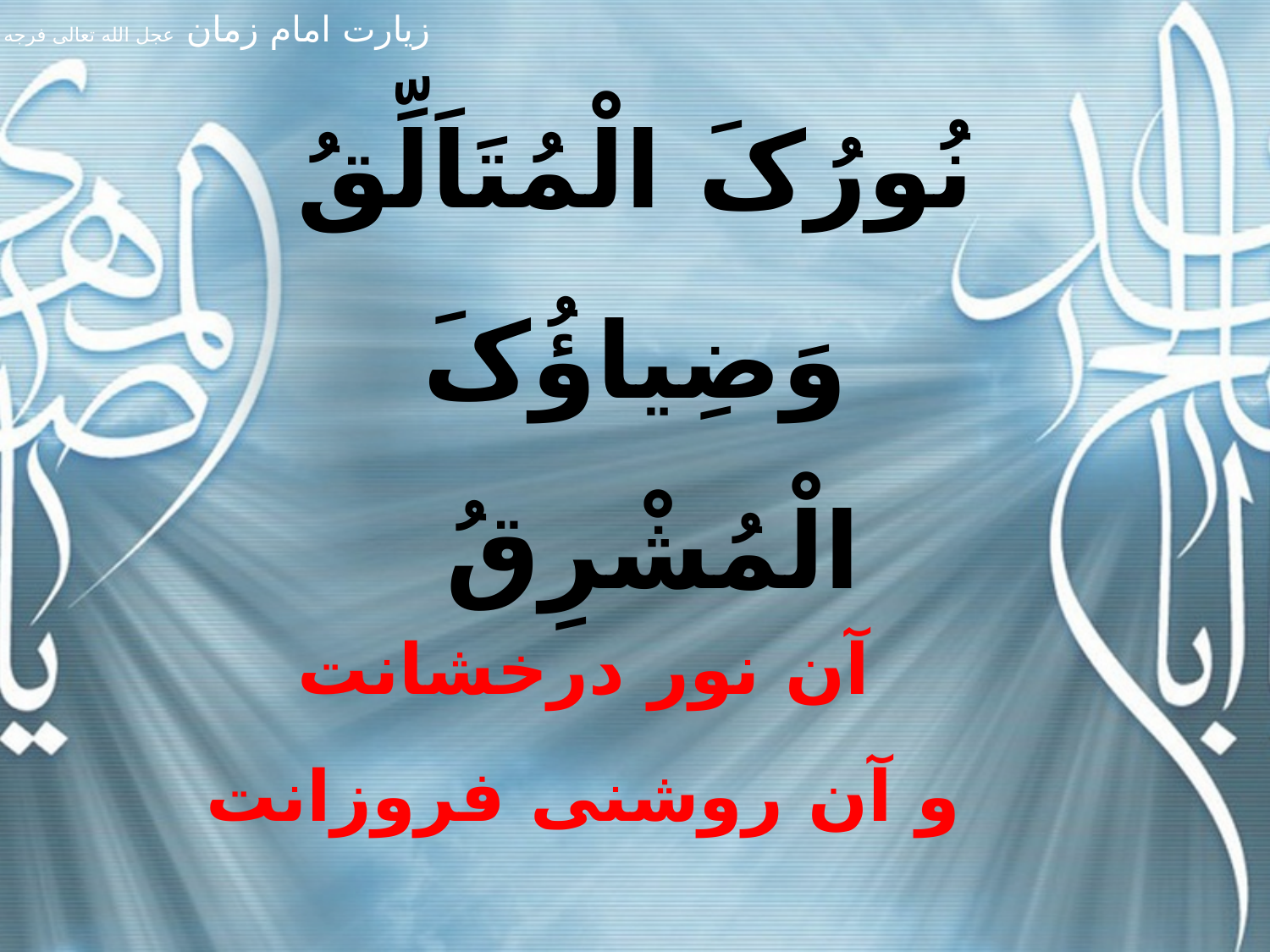

نُورُکَ الْمُتَاَلِّقُ
وَضِياؤُکَ الْمُشْرِقُ
آن نور درخشانت
و آن روشنى فروزانت